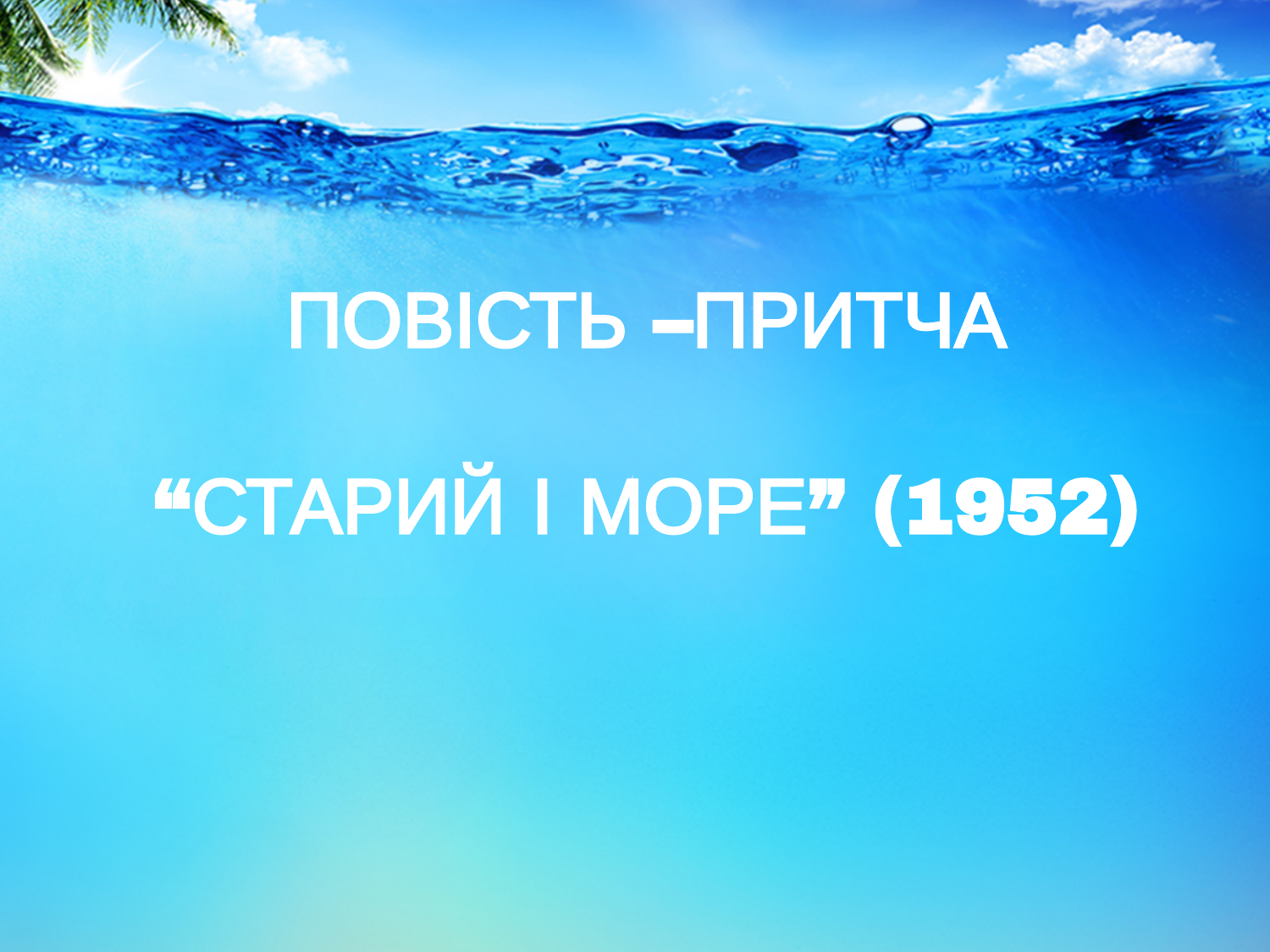

# ПОВІСТЬ –ПРИТЧА “СТАРИЙ І МОРЕ” (1952)